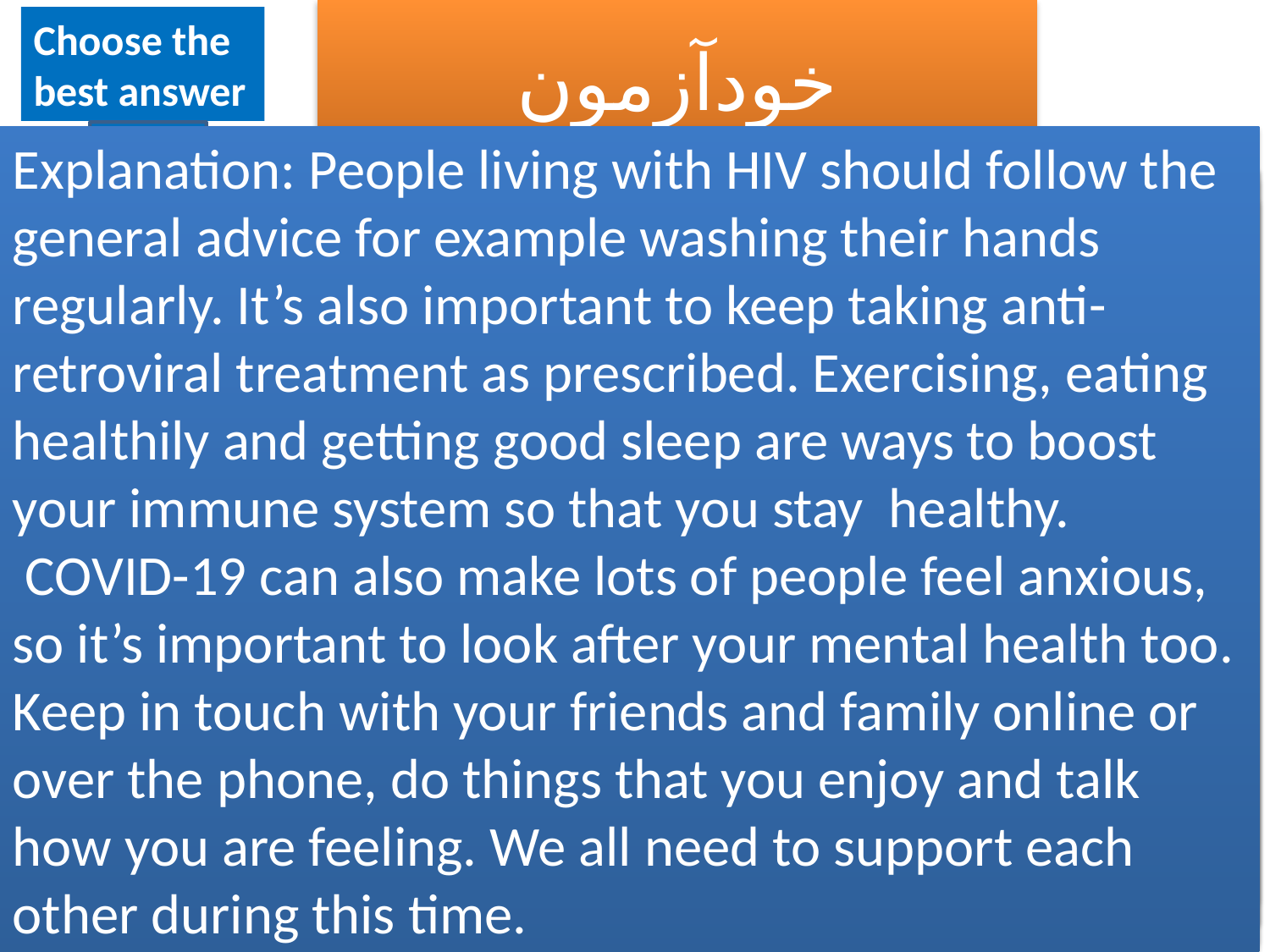

# خودآزمون
Choose the best answer

Explanation: People living with HIV should follow the general advice for example washing their hands regularly. It’s also important to keep taking anti- retroviral treatment as prescribed. Exercising, eating healthily and getting good sleep are ways to boost your immune system so that you stay  healthy.  COVID-19 can also make lots of people feel anxious, so it’s important to look after your mental health too. Keep in touch with your friends and family online or over the phone, do things that you enjoy and talk how you are feeling. We all need to support each other during this time.
Q. 3- Can you always tell if someone has COVID-19?
No, not everyone with COVID-19 has symptoms
Yes, it will be obvious, a person with COVID-19 coughs a lot
Yes, you can tell just by where a person comes from
Yes, you can tell just by their race and ethnicity
None of the above is true
Q. 4- Which of the followings in washing your hands is not recommended to protect you from COVID-19?
Always use a strong bleach
keep washing your hands throughout the day especially before and after going out
To wash your hands properly you need to get every spot
Make sure you wash them for at least 40 seconds if you are using soap and water
Make sure you wash them for at least 20 seconds if you’re using hand sanitizer.
Q. 5- Which of the following people is COVID-19 more dangerous and serious for, except?
Children
Older people – especially those aged 70 and above
People with certain underlying health conditions
people with existing health problems - including lung problems, heart problems, diabetes
People having chemotherapy for cancer or those with untreated HIV
Q. 6- Are people living with HIV always more at risk?
Yes – people with HIV have weaker immune systems
No – people who adhere to antiretroviral treatment (ART) and have a high CD4 count aren’t more at risk
Q. 7- When should fabric face masks be worn?
On public transport
In confined or crowded spaces
In small shops
All of the above
None of the above
Q. 8- Can COVID-19 be cured?
Yes - Hot drinks can cure COVID-19
No - COVID-19 is a death sentence
No - but most people get better by themselves
Yes - If your symptoms don’t get better after 7 days
Yes - if at any point you have difficulty breathing and are hospitalized
Q. 9- Which of the following is an example of physical distancing?
You stop going to crowded places and visiting other people’s houses
You stop talking to the people you live with
You stop speaking to your friends on the phone
Avoid using elevators
You stop going to crowded places without using face mask
Explanation: Most people’s immune systems will be able to fight the virus and so COVID-19 won't make them seriously ill, however it can be more dangerous for older people and people with existing health problems - including lung problems, heart problems, diabetes and others. People with a reduced immune system can also be more at risk, this includes people having chemotherapy for cancer or those with untreated HIV.  COVID-19 is normally not very serious in children and doesn’t affect people differently depending on where they live in the world or their race.
Explanation: There’s no evidence that people living with HIV who are adhering to effective antiretroviral treatment (ART), have high CD4 counts and are otherwise well, are more likely to get COVID-19. There’s also no evidence that these people are more likely to become seriously ill if they do get the COVID-19.  The people who need to be more careful are those with a low CD4 count (<200 copies/cell), a high viral load, or those who have had a recent opportunistic infection. If this applies to you speak to your health care worker for more advice.
Explanation: Most people who get COVID-19 will recover by themselves, normally within 14 days. Some people who get more seriously ill with COVID-19 may need hospital care to help them breathe. For a small percentage of people COVID-19 can be fatal. If your symptoms don’t get better after 7 days, you are finding it hard to cope, or if at any point you have difficulty breathing you should call your local health service straight away.
Q. 1- How is COVID-19 passed on?
Through droplets that come from your mouth and nose when you cough or breath out
In sexual fluids, including semen, vaginal fluids or anal mucous
By drinking unclean water
All of the above
None of the above
Q. 2- What are the most common symptoms of COVID-19?
A new and continuous cough
Fever
Tiredness
headaches, runny nose and a sore throat
All of the above
Explanation: COVID-19 is usually marked by a new and continuous cough, but some people get other symptoms too including tiredness, a fever and flu-like symptoms including headaches, runny nose and a sore throat. If you’re finding it hard to breathe or your symptoms don’t improve after 7 days, call your local health service straight away.
Explanation: The virus can be in someone’s body for up to 14 days before they get symptoms, and some people will have such a mild case of COVID-19 that they might not notice anything is wrong. That’s why it’s important that everyone follows their government’s advice even if they feel healthy.
Q. 10- How can people living with HIV protect themselves from COVID-19?
Wash their hands regularly and follow the physical distancing advice
Keep taking their antiretroviral treatment
Exercise regularly, eat well and look after their mental health
All of the above
Explanation: Washing your hands regularly is one of the best way to avoid getting or passing on COVID-19. It’s important to keep washing your hands throughout the day especially before and after going out. To wash your hands properly you need to get every spot. Make sure you wash them for at least 40 seconds if you are using soap and water, and for at least 20 seconds if you’re using hand sanitizer.
Explanation: When a person with COVID-19 coughs, breathes out or sneezes, droplets come out from their nose and mouth which can contain the virus. These can be breathed in by people who are nearby or land on surfaces which other people can then touch. Regularly washing your hands and keeping your distance from others is the best way to prevent COVID-19.
Explanation: The World Health Organization now recommends using face masks when you are not able to stay at least 1 meter away from others. This includes when you’re on public transport, inside shops, or any other time when you’re in a confined or crowded space.  This is because we now have evidence that some people who get COVID-19 don’t get any symptoms but can still pass the virus on. Wearing fabric masks prevent these asymptomatic and seemingly healthy people from passing on the virus in public spaces. If you do have symptoms for COVID-19, you still need to stay home and self-isolate - wearing a mask is not enough.
Explanation: To slow down the spread of COVID-19 people are being asked to reduce the amount of time that they spend with other people and the number of people they meet in a day. The exact advice on how to do this will vary depending on where in the world you live. In some places, people have been asked to stop shaking hands and avoid large gatherings. Other places are telling people to stay at home completely and only leave the house to exercise, shop for essentials and go to work (if you can’t work at home).
You can still keep in contact with friends and family over the phone or by other means. This is a way to maintain good wellbeing and mental health.
https://www.avert.org/take-our-covid-19-quiz
21 مارس 21
Dr. Honarpisheh Hamid  MD PhD dr.honarpishehh@gmail.com
57